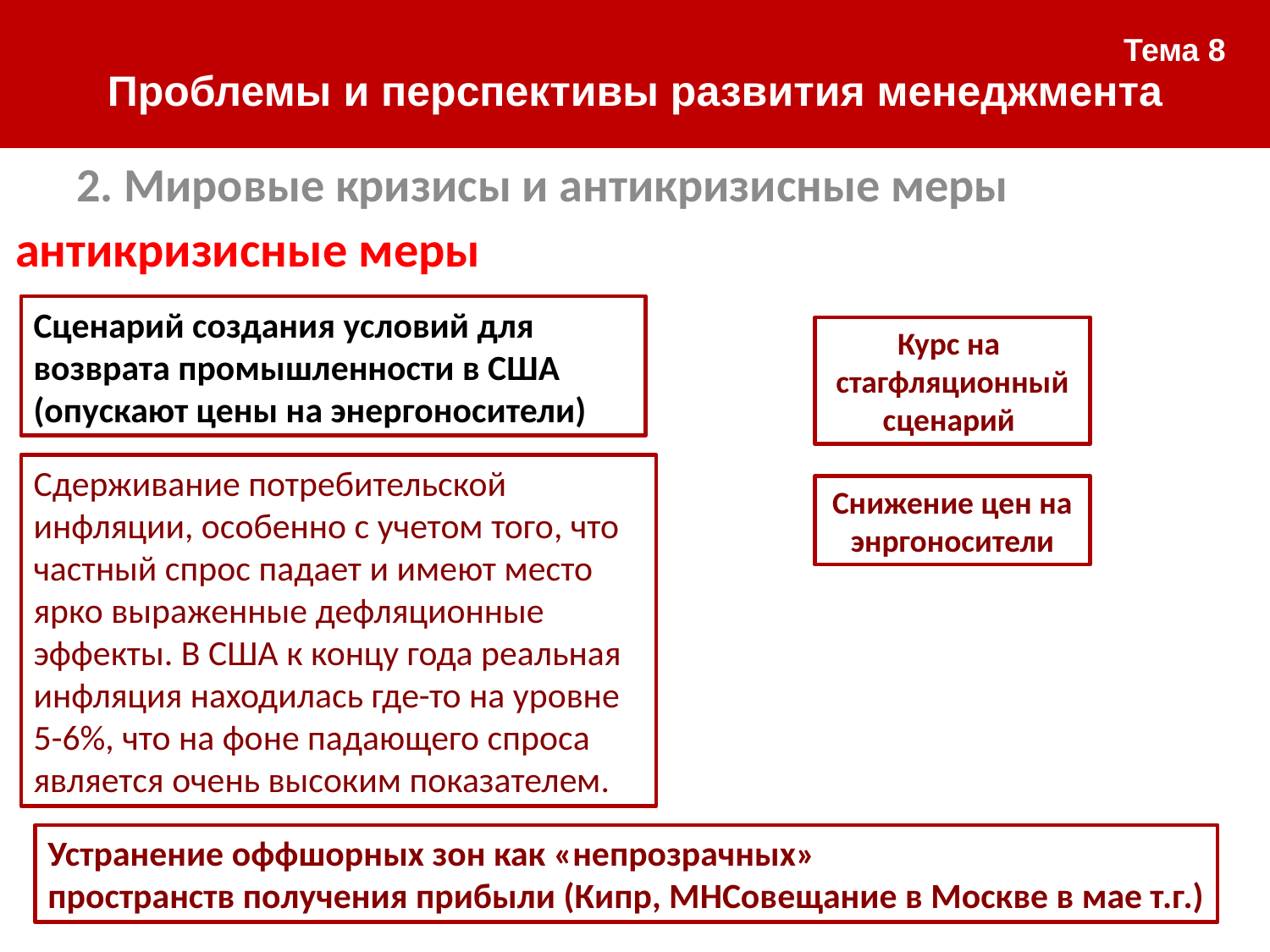

| Тема 8 Проблемы и перспективы развития менеджмента |
| --- |
2. Мировые кризисы и антикризисные меры

#
антикризисные меры
Сценарий создания условий для возврата промышленности в США (опускают цены на энергоносители)
Курс на
стагфляционный сценарий
Сдерживание потребительской инфляции, особенно с учетом того, что частный спрос падает и имеют место ярко выраженные дефляционные эффекты. В США к концу года реальная инфляция находилась где-то на уровне 5-6%, что на фоне падающего спроса является очень высоким показателем.
Снижение цен на энргоносители

Устранение оффшорных зон как «непрозрачных»
пространств получения прибыли (Кипр, МНСовещание в Москве в мае т.г.)